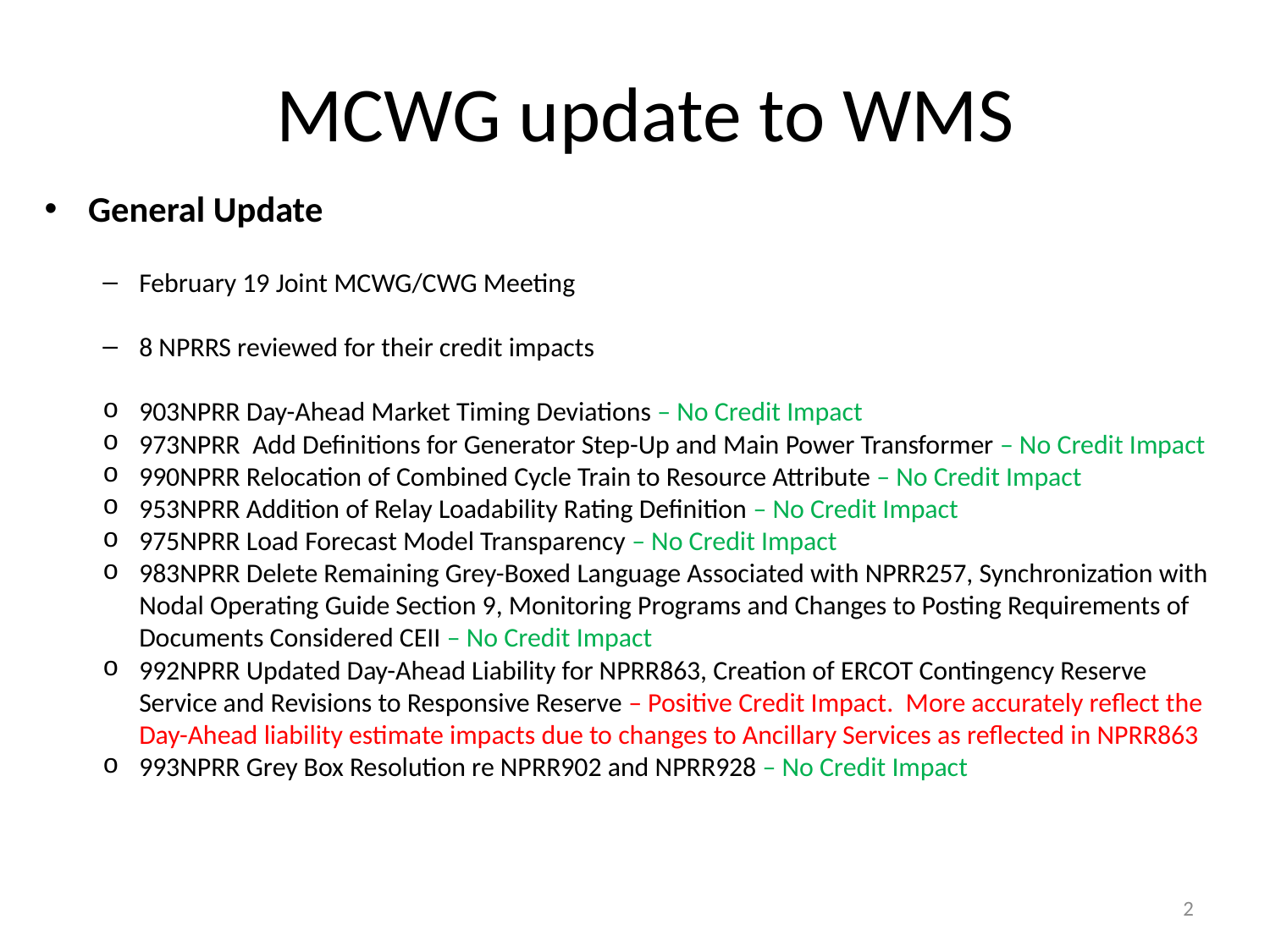

# MCWG update to WMS
General Update

February 19 Joint MCWG/CWG Meeting

8 NPRRS reviewed for their credit impacts

903NPRR Day-Ahead Market Timing Deviations – No Credit Impact
973NPRR  Add Definitions for Generator Step-Up and Main Power Transformer – No Credit Impact
990NPRR Relocation of Combined Cycle Train to Resource Attribute – No Credit Impact
953NPRR Addition of Relay Loadability Rating Definition – No Credit Impact
975NPRR Load Forecast Model Transparency – No Credit Impact
983NPRR Delete Remaining Grey-Boxed Language Associated with NPRR257, Synchronization with Nodal Operating Guide Section 9, Monitoring Programs and Changes to Posting Requirements of Documents Considered CEII – No Credit Impact
992NPRR Updated Day-Ahead Liability for NPRR863, Creation of ERCOT Contingency Reserve Service and Revisions to Responsive Reserve – Positive Credit Impact.  More accurately reflect the Day-Ahead liability estimate impacts due to changes to Ancillary Services as reflected in NPRR863
993NPRR Grey Box Resolution re NPRR902 and NPRR928 – No Credit Impact
2